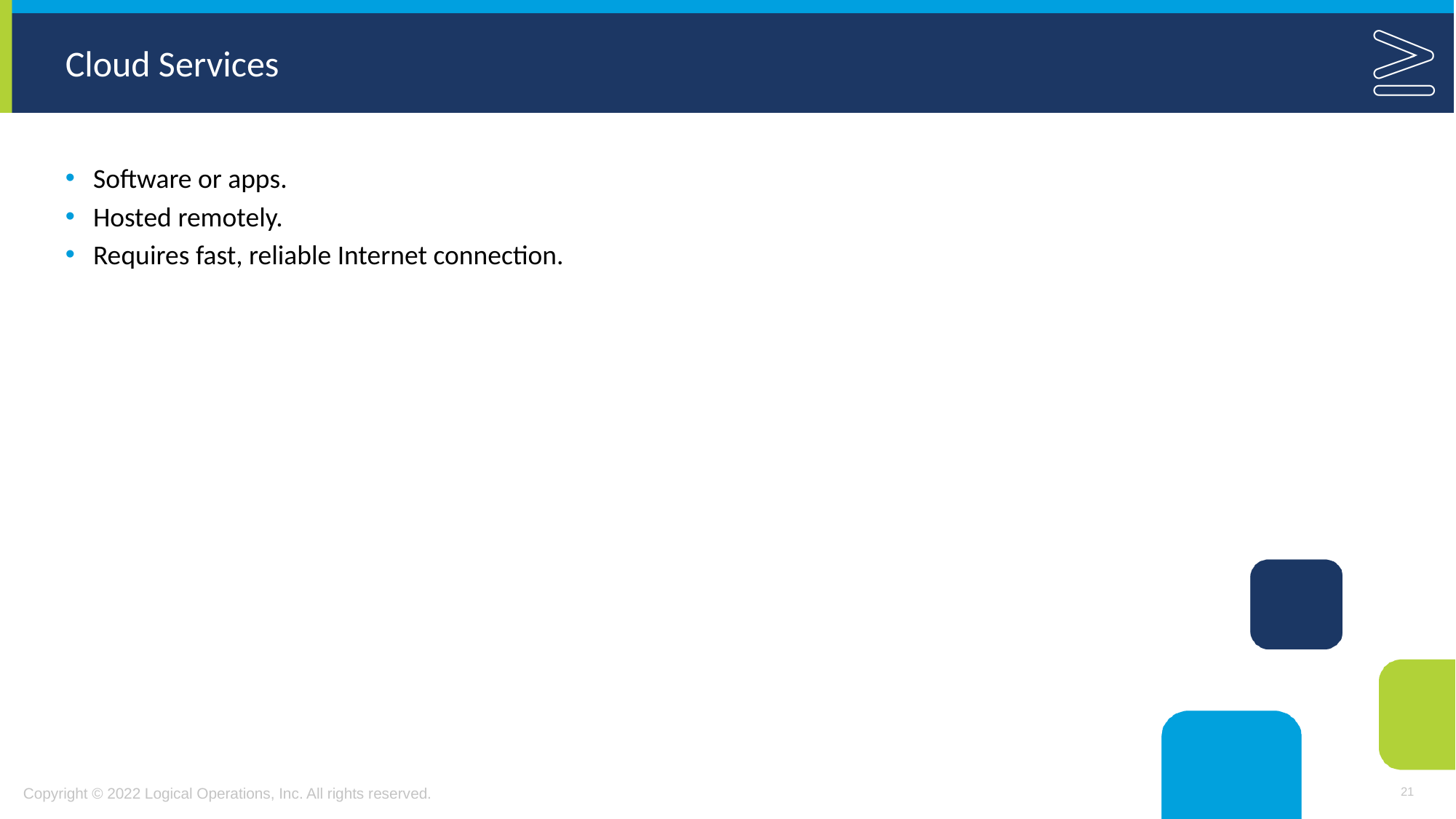

# Cloud Services
Software or apps.
Hosted remotely.
Requires fast, reliable Internet connection.
21